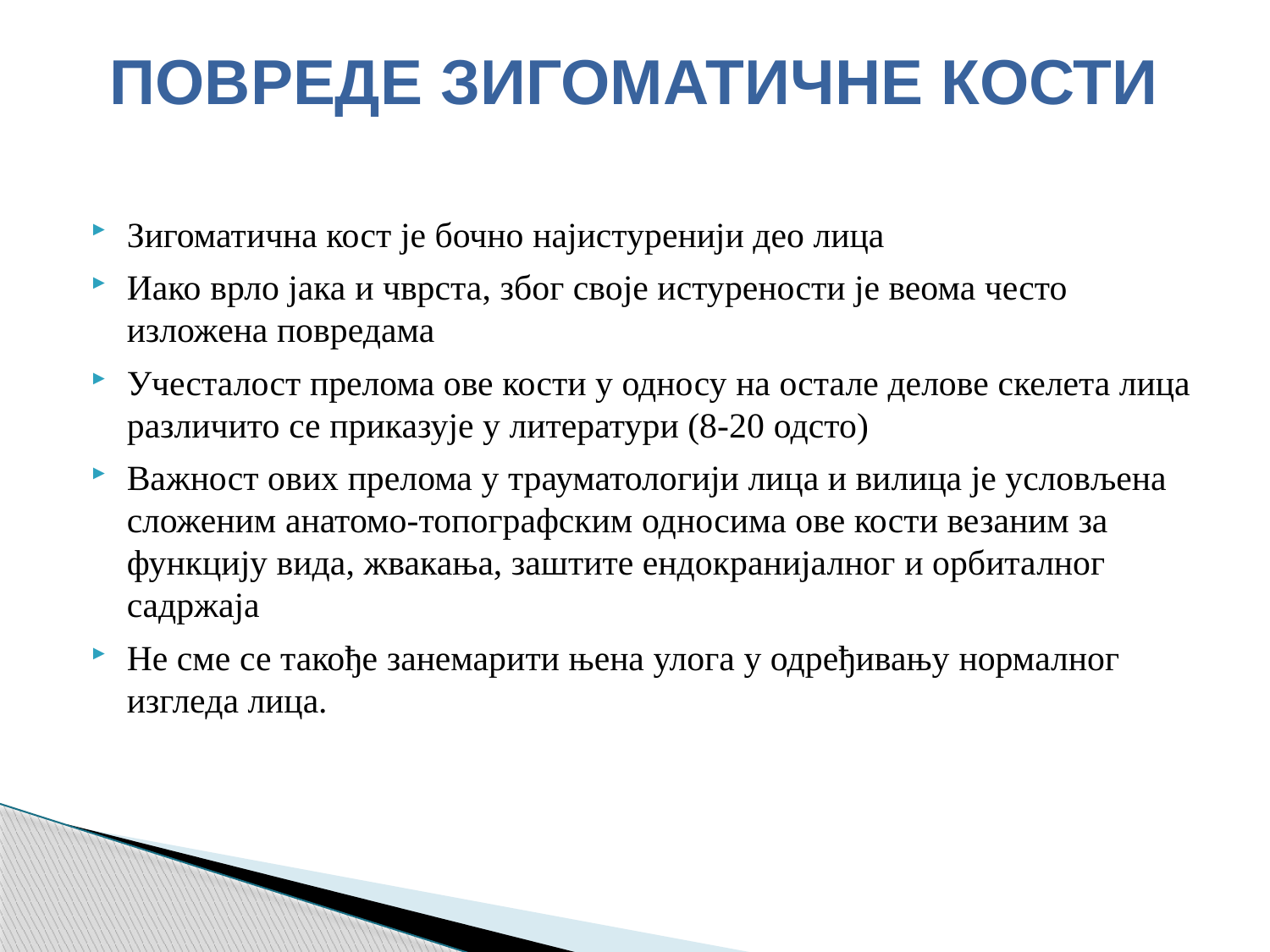

# ПОВРЕДЕ ЗИГОМАТИЧНЕ КОСТИ
Зигоматична кост је бочно најистуренији део лица
Иако врло јака и чврста, због своје истурености је веома често изложена повредама
Учесталост прелома ове кости у односу на остале делове скелета лица различито се приказује у литератури (8-20 одсто)
Важност ових прелома у трауматологији лица и вилица је условљена сложеним анатомо-топографским односима ове кости везаним за функцију вида, жвакања, заштите ендокранијалног и орбиталног садржаја
Не сме се такође занемарити њена улога у одређивању нормалног изгледа лица.